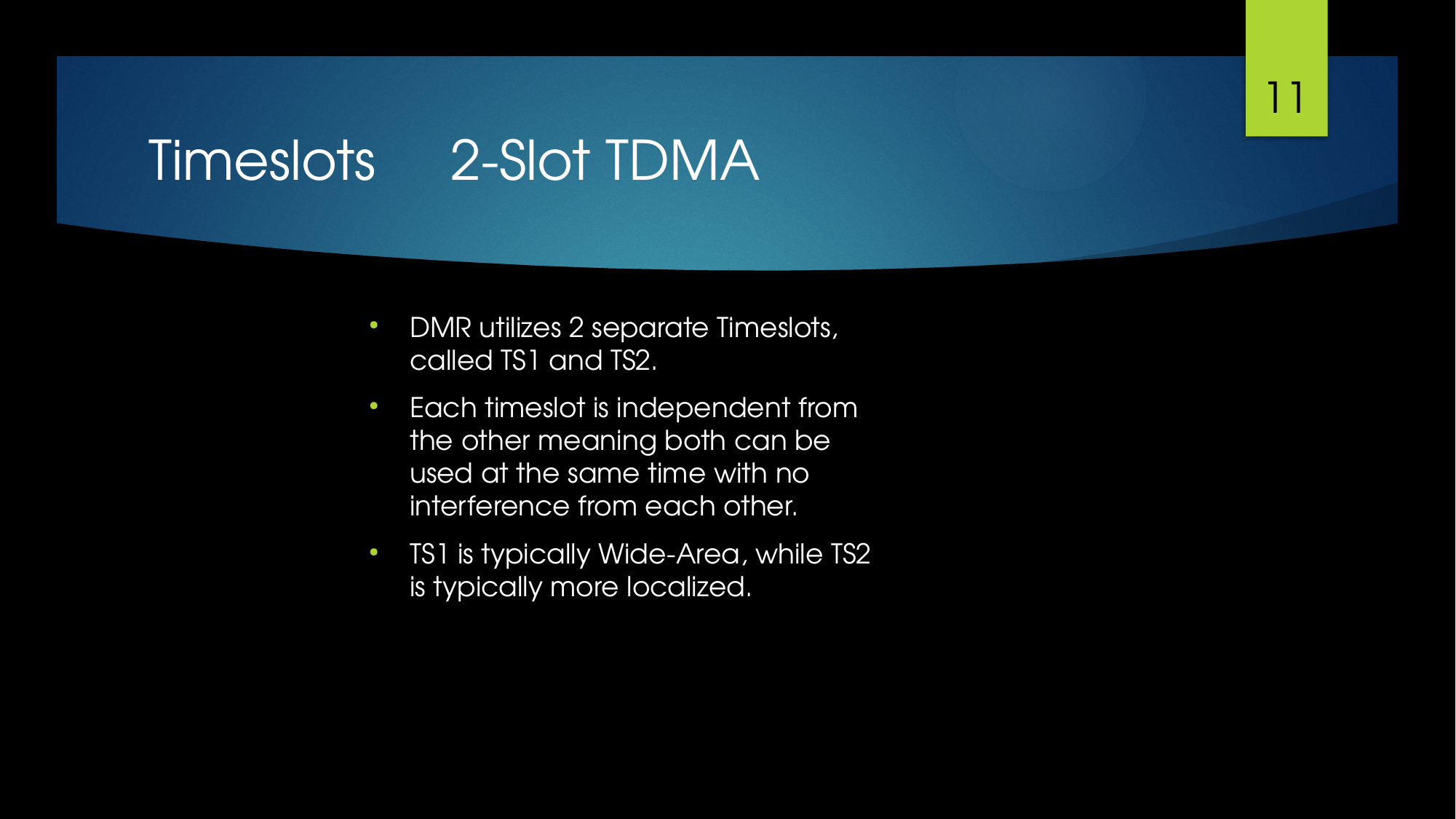

11
# Timeslots     2-Slot TDMA
DMR utilizes 2 separate Timeslots, called TS1 and TS2.
Each timeslot is independent from the other meaning both can be used at the same time with no interference from each other.
TS1 is typically Wide-Area, while TS2 is typically more localized.